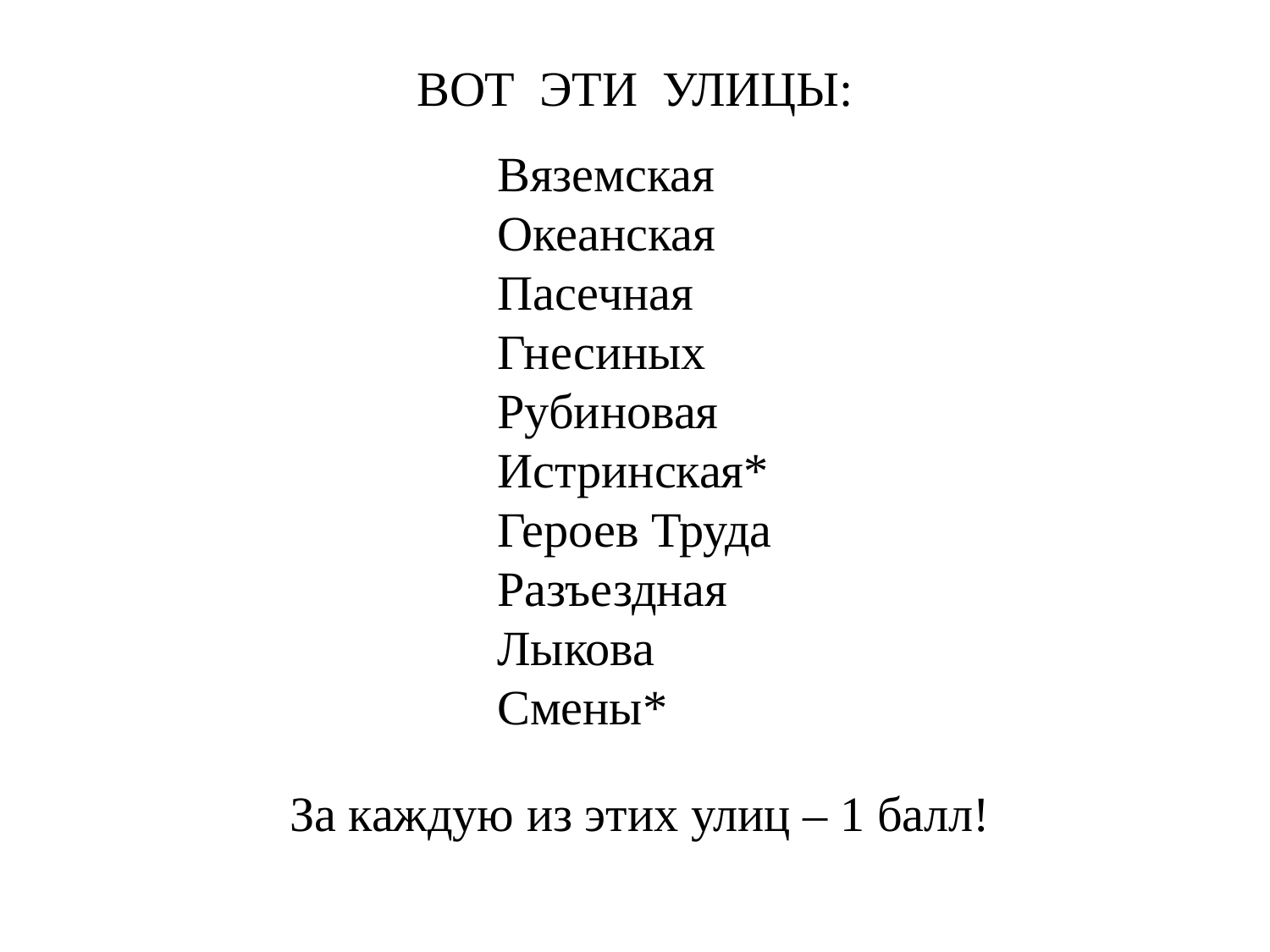

ВОТ  ЭТИ  УЛИЦЫ:
Вяземская
Океанская
Пасечная
Гнесиных
Рубиновая
Истринская*
Героев Труда
Разъездная
Лыкова
Смены*
За каждую из этих улиц – 1 балл!